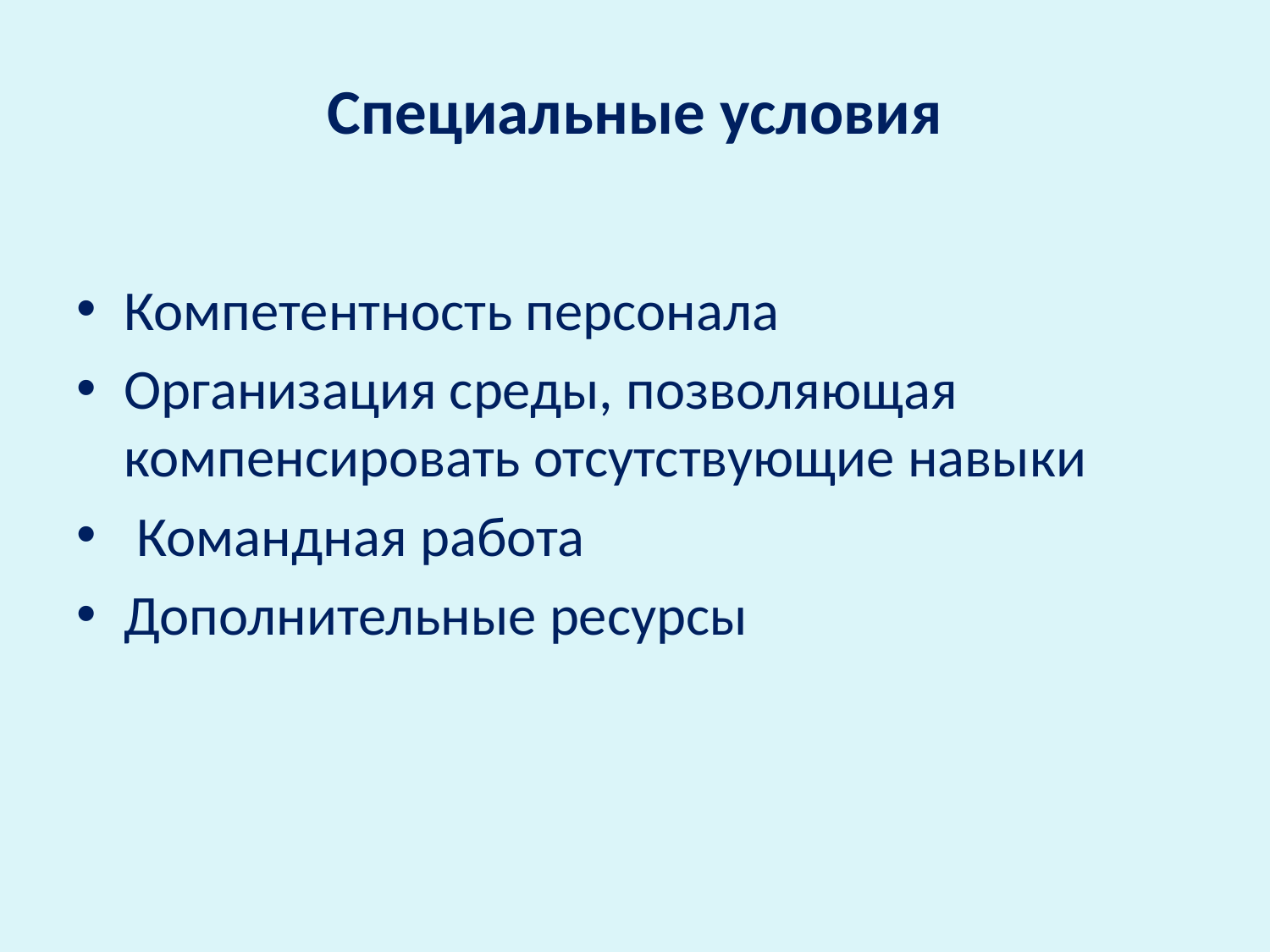

# Специальные условия

Компетентность персонала
Организация среды, позволяющая компенсировать отсутствующие навыки
 Командная работа
Дополнительные ресурсы